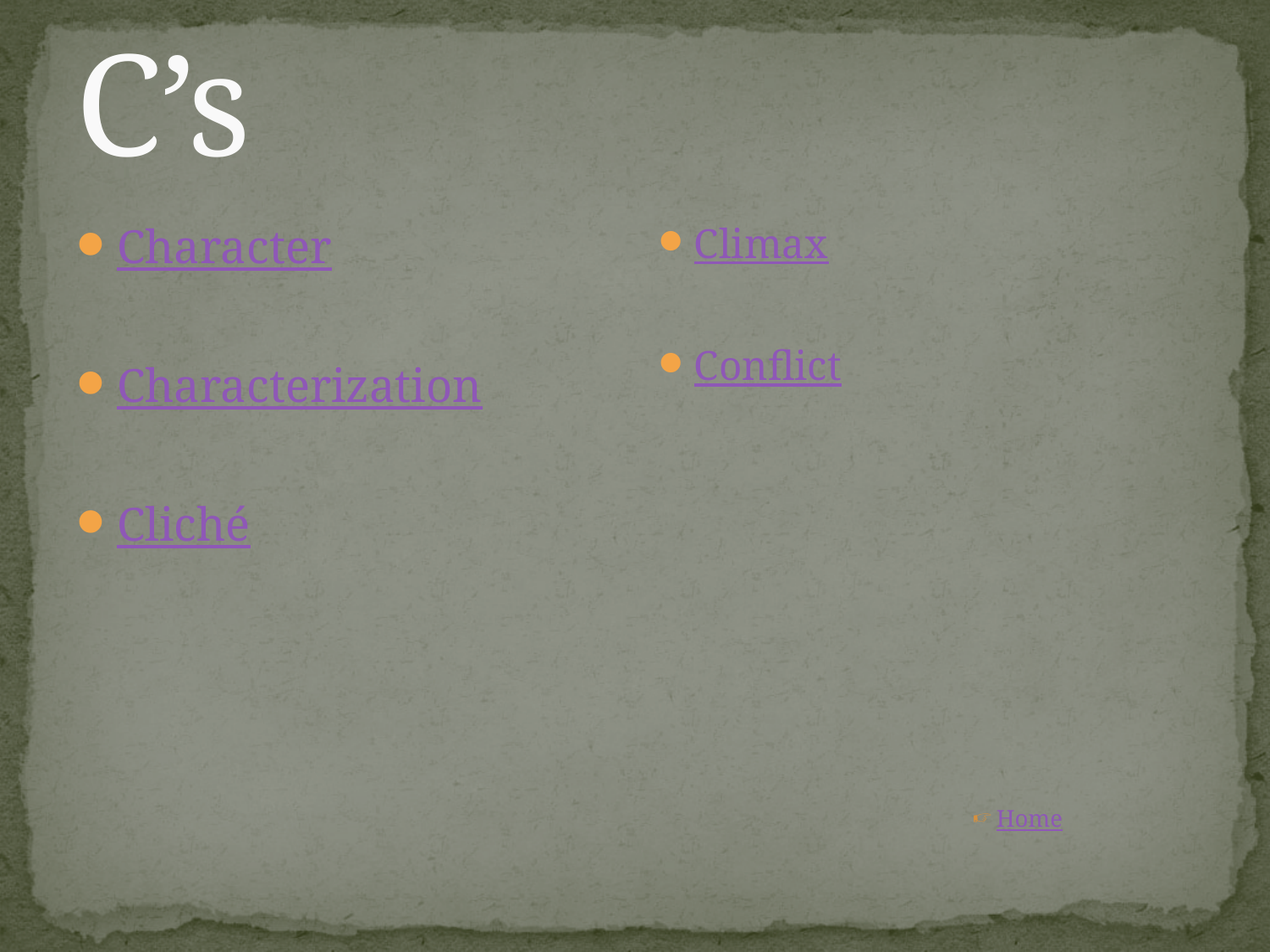

# C’s
Character

Characterization

Cliché

Climax

Conflict

Home